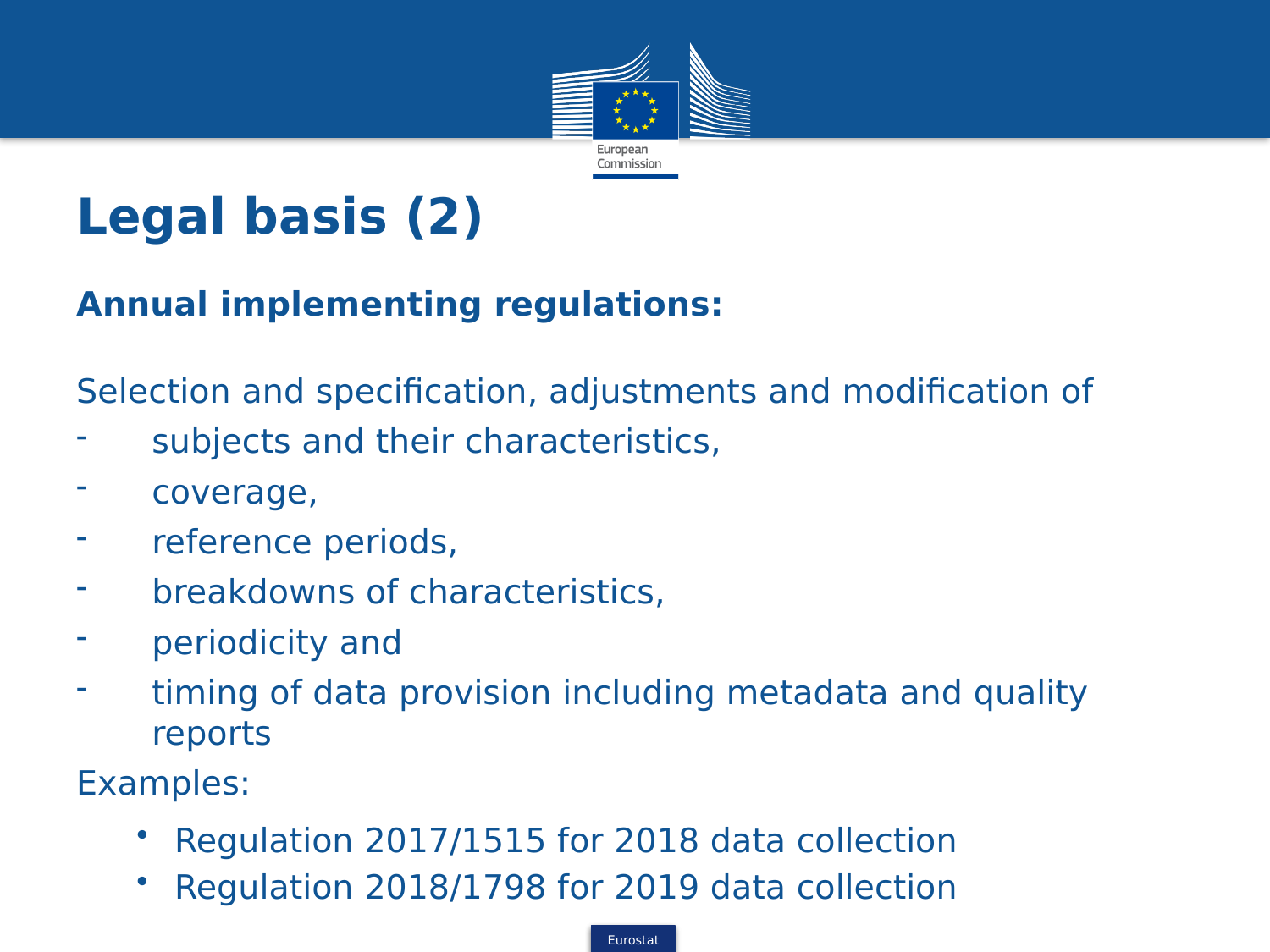

# Legal basis (2)
Annual implementing regulations:

Selection and specification, adjustments and modification of
subjects and their characteristics,
coverage,
reference periods,
breakdowns of characteristics,
periodicity and
timing of data provision including metadata and quality reports
Examples:
Regulation 2017/1515 for 2018 data collection
Regulation 2018/1798 for 2019 data collection